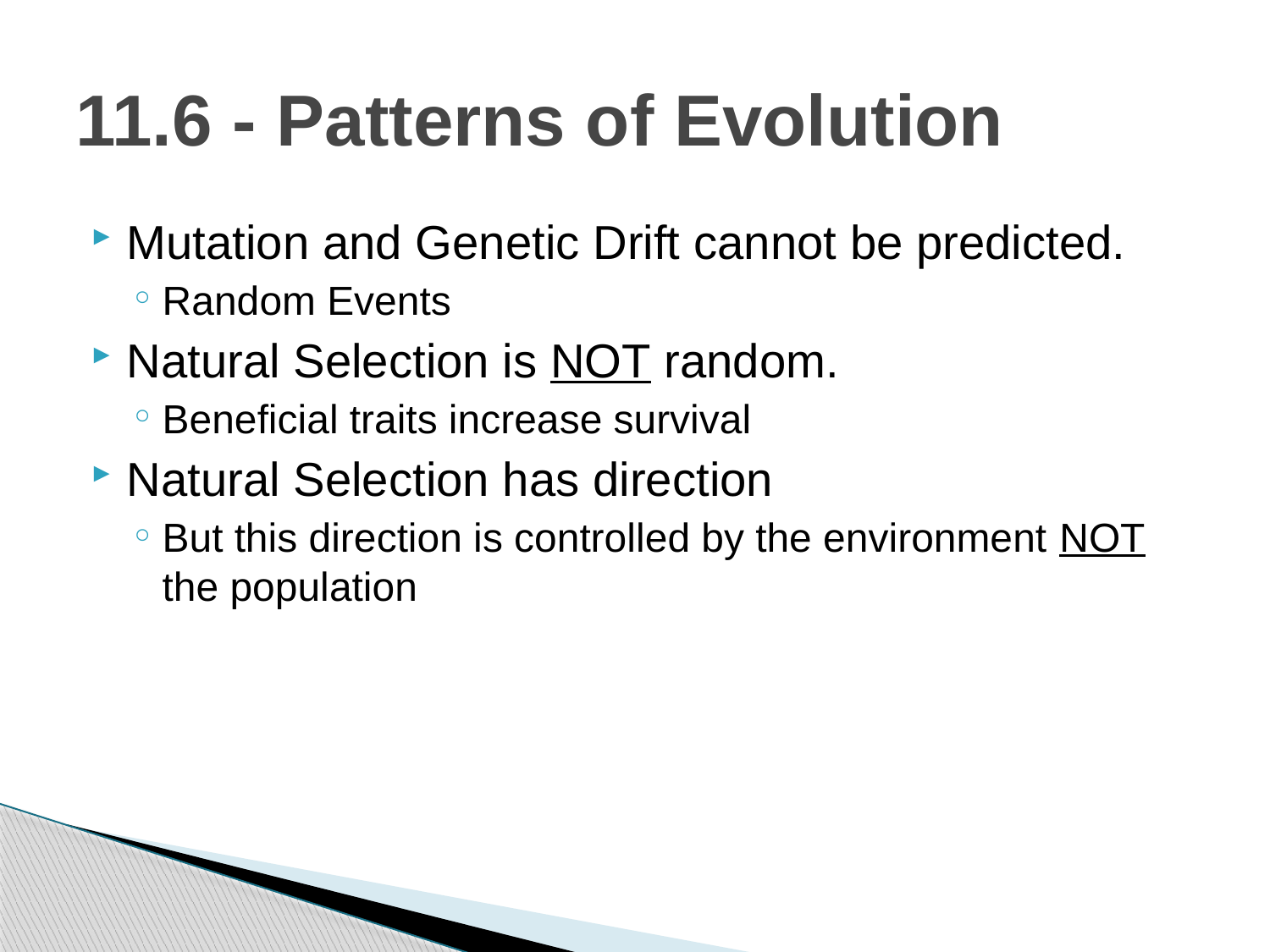

# 11.6 - Patterns of Evolution
Mutation and Genetic Drift cannot be predicted.
Random Events
Natural Selection is NOT random.
Beneficial traits increase survival
Natural Selection has direction
But this direction is controlled by the environment NOT the population